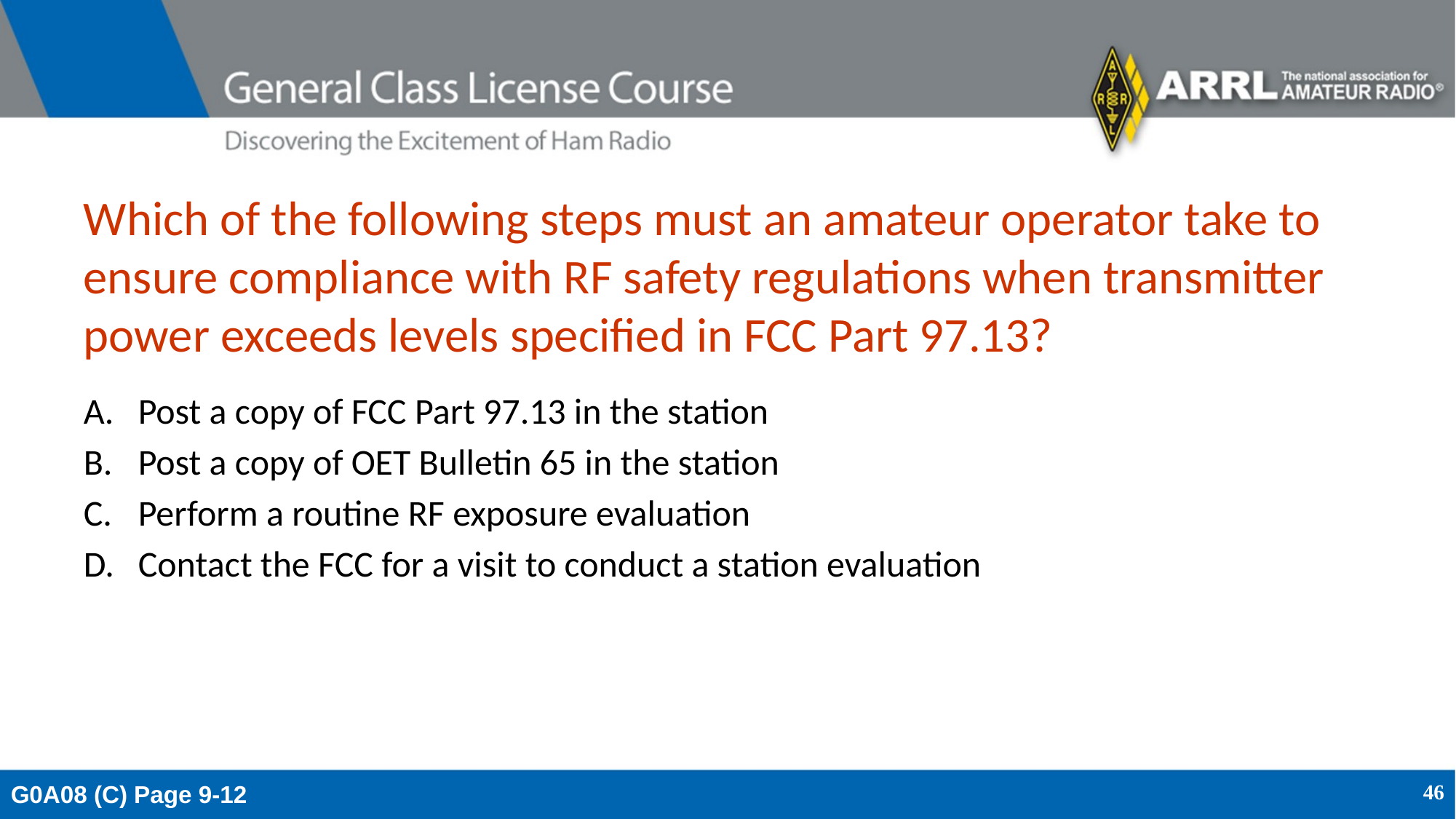

# Which of the following steps must an amateur operator take to ensure compliance with RF safety regulations when transmitter power exceeds levels specified in FCC Part 97.13?
Post a copy of FCC Part 97.13 in the station
Post a copy of OET Bulletin 65 in the station
Perform a routine RF exposure evaluation
Contact the FCC for a visit to conduct a station evaluation
G0A08 (C) Page 9-12
46